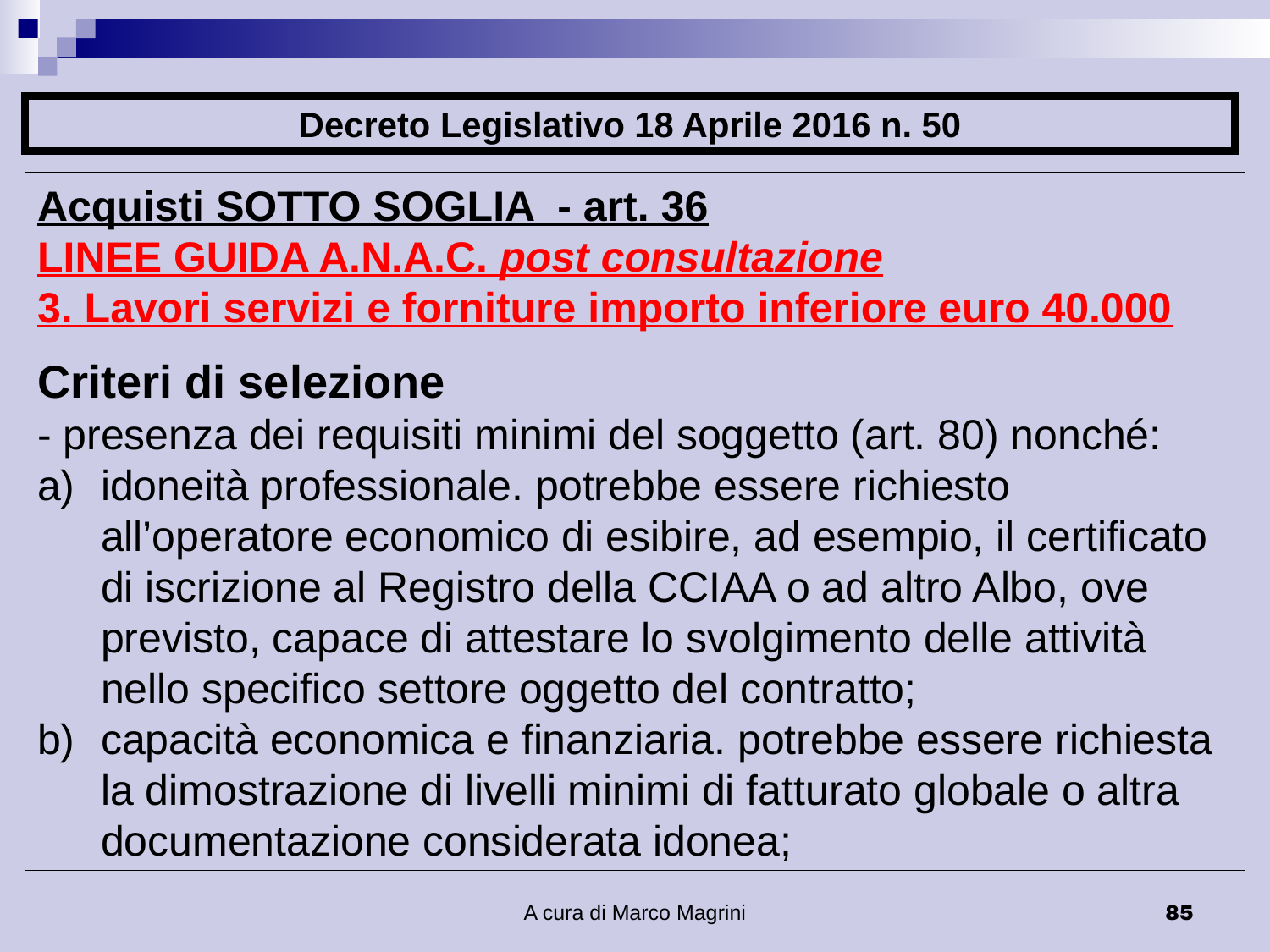

Decreto Legislativo 18 Aprile 2016 n. 50
Acquisti SOTTO SOGLIA  - art. 36
LINEE GUIDA A.N.A.C. post consultazione
3. Lavori servizi e forniture importo inferiore euro 40.000

Criteri di selezione
- presenza dei requisiti minimi del soggetto (art. 80) nonché:
idoneità professionale. potrebbe essere richiesto all’operatore economico di esibire, ad esempio, il certificato di iscrizione al Registro della CCIAA o ad altro Albo, ove previsto, capace di attestare lo svolgimento delle attività nello specifico settore oggetto del contratto;
capacità economica e finanziaria. potrebbe essere richiesta la dimostrazione di livelli minimi di fatturato globale o altra documentazione considerata idonea;

A cura di Marco Magrini
85